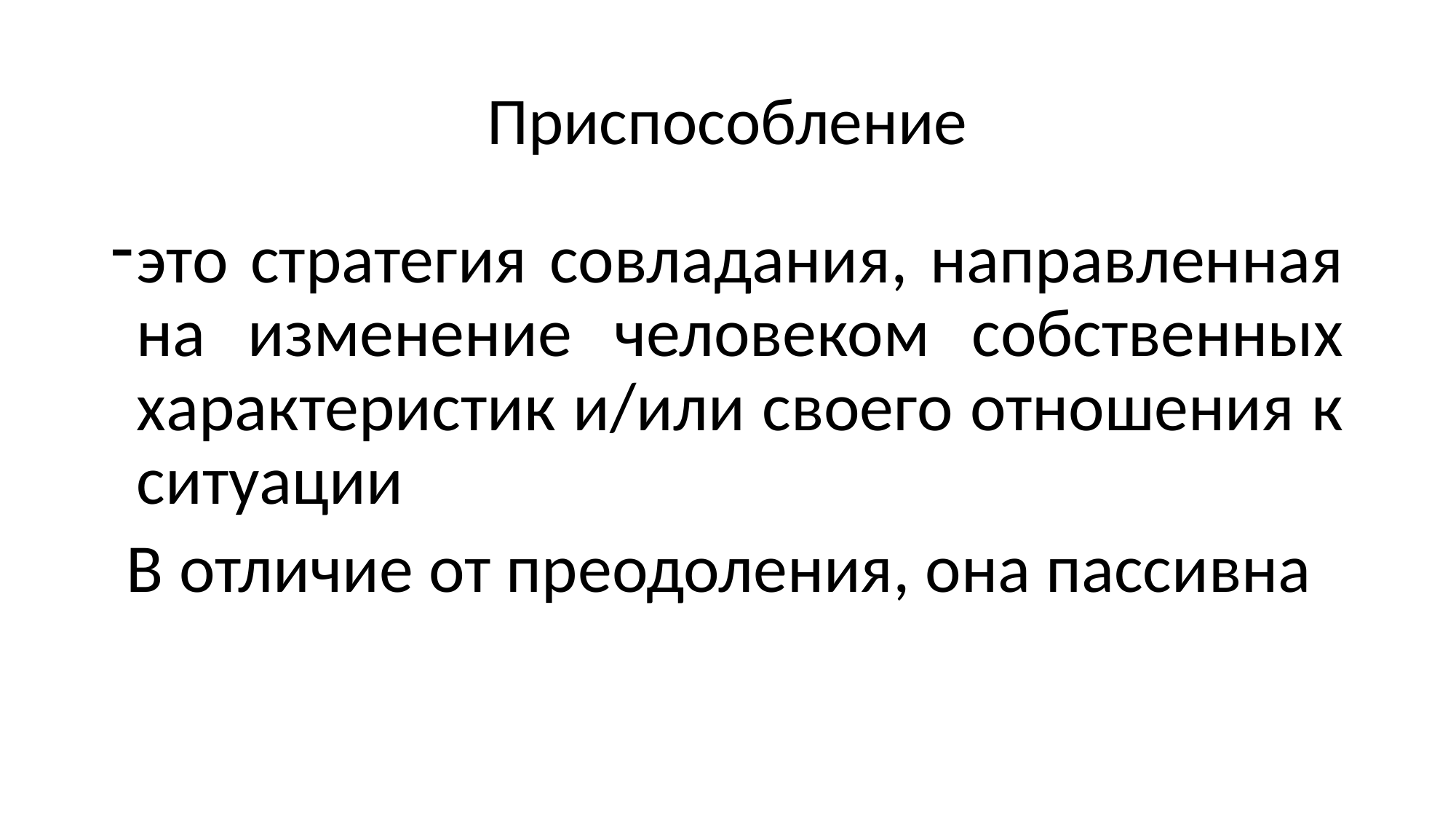

# Приспособление
это стратегия совладания, направленная на изменение человеком собственных характеристик и/или своего отношения к ситуации
 В отличие от преодоления, она пассивна